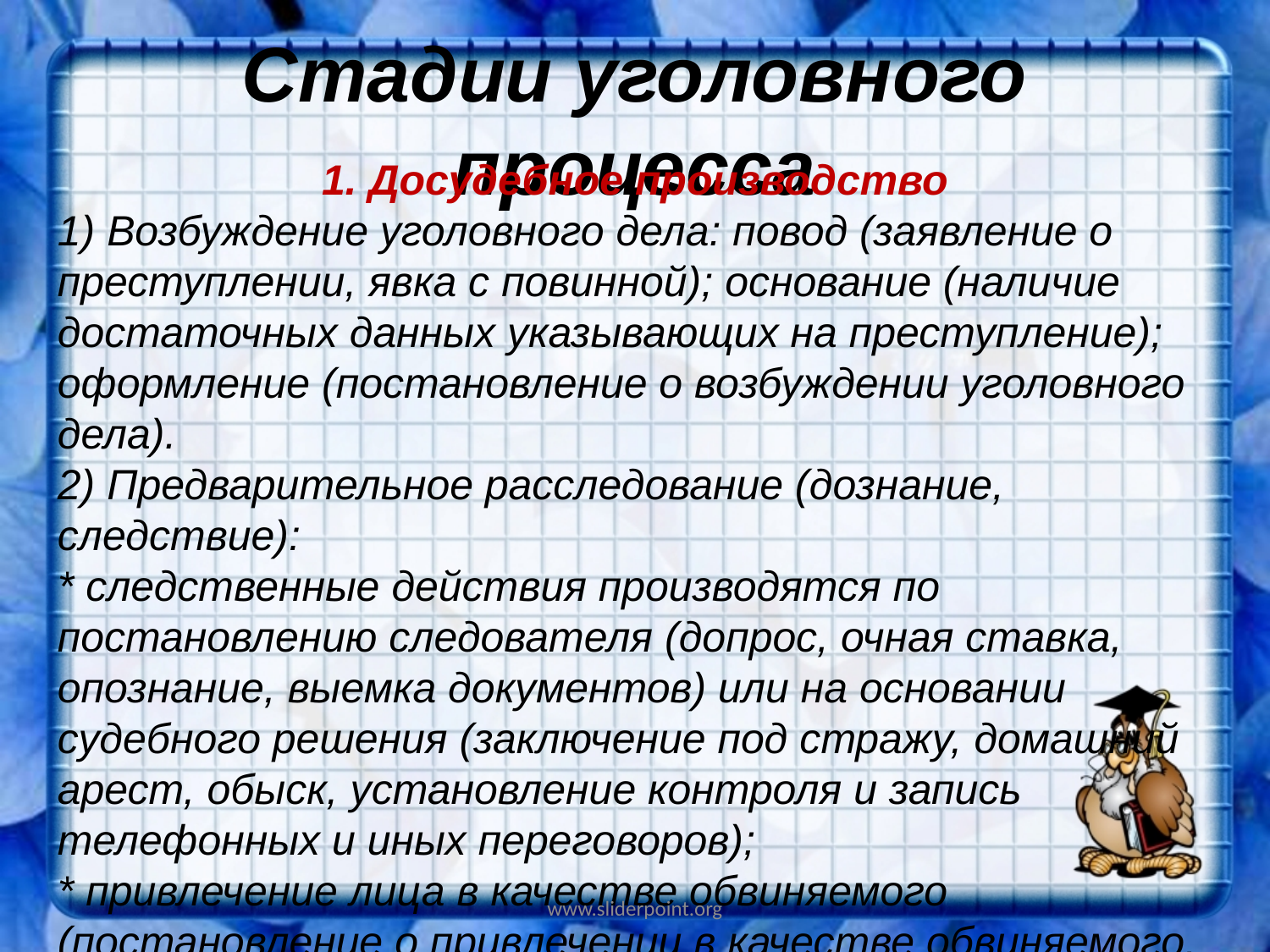

# Стадии уголовного процесса
1. Досудебное производство
1) Возбуждение уголовного дела: повод (заявление о преступлении, явка с повинной); основание (наличие достаточных данных указывающих на преступление); оформление (постановление о возбуждении уголовного дела).
2) Предварительное расследование (дознание, следствие):
* следственные действия производятся по постановлению следователя (допрос, очная ставка, опознание, выемка документов) или на основании судебного решения (заключение под стражу, домашний арест, обыск, установление контроля и запись телефонных и иных переговоров);
* привлечение лица в качестве обвиняемого (постановление о привлечении в качестве обвиняемого, предъявление предсудебного обвинения, ознакомление обвиняемого с делом);
* обвинительное заключение (составляется следователем и направляется в прокуратуру);
* проверка следственных материалов прокурором.
www.sliderpoint.org